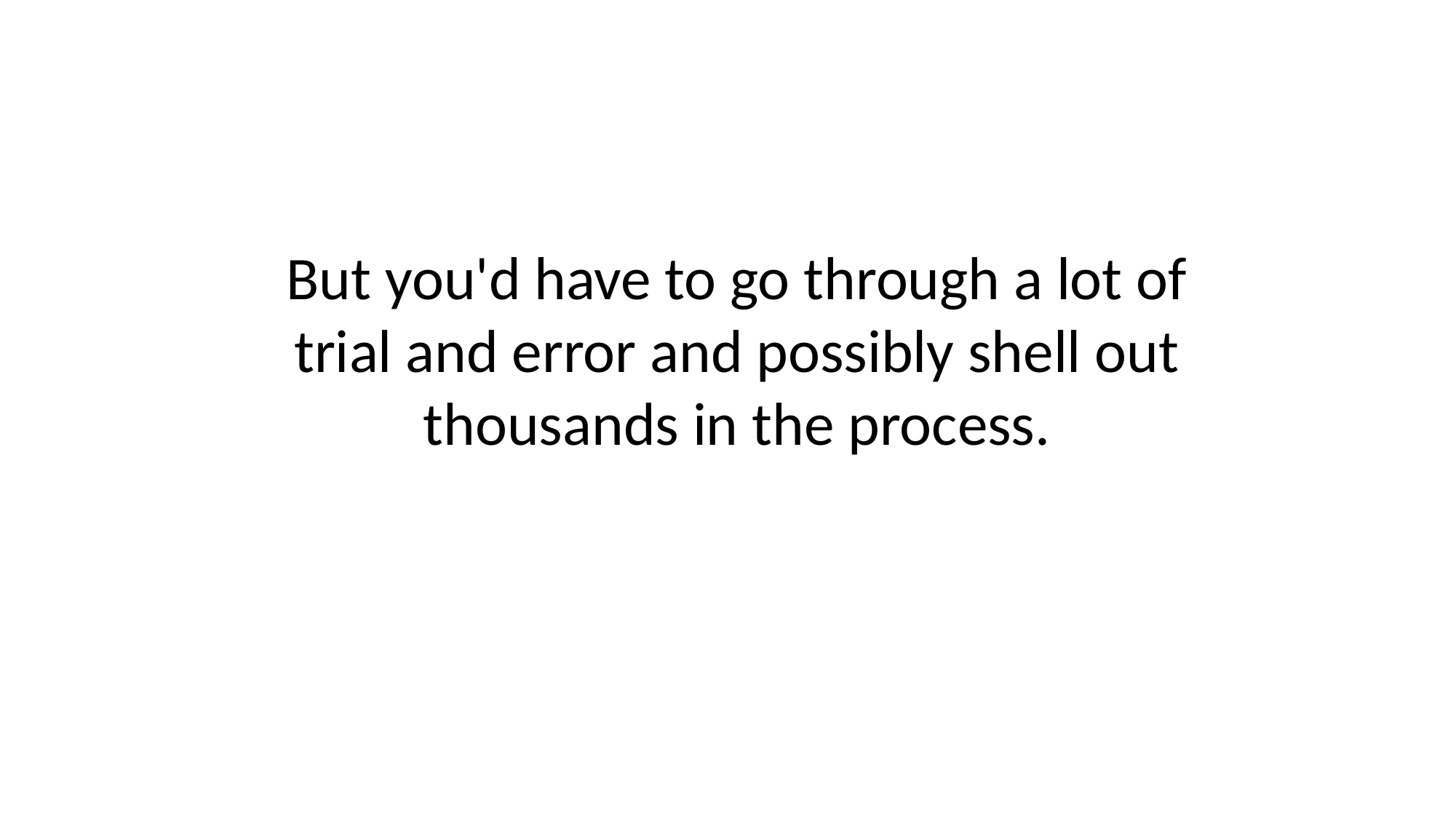

But you'd have to go through a lot of trial and error and possibly shell out thousands in the process.